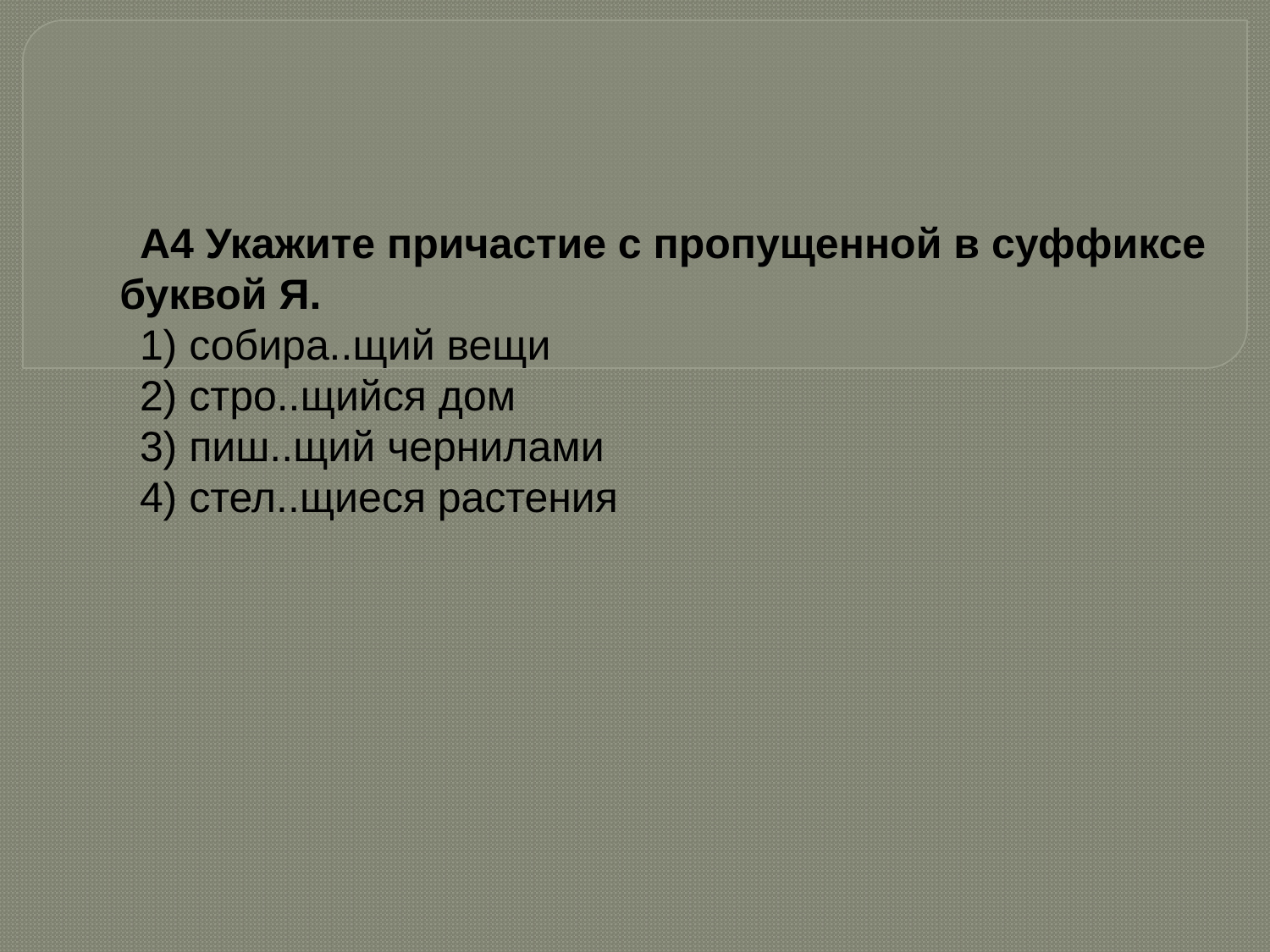

# А4 Укажите причастие с пропущенной в суффиксе буквой Я.
1) собира..щий вещи
2) стро..щийся дом
3) пиш..щий чернилами
4) стел..щиеся растения